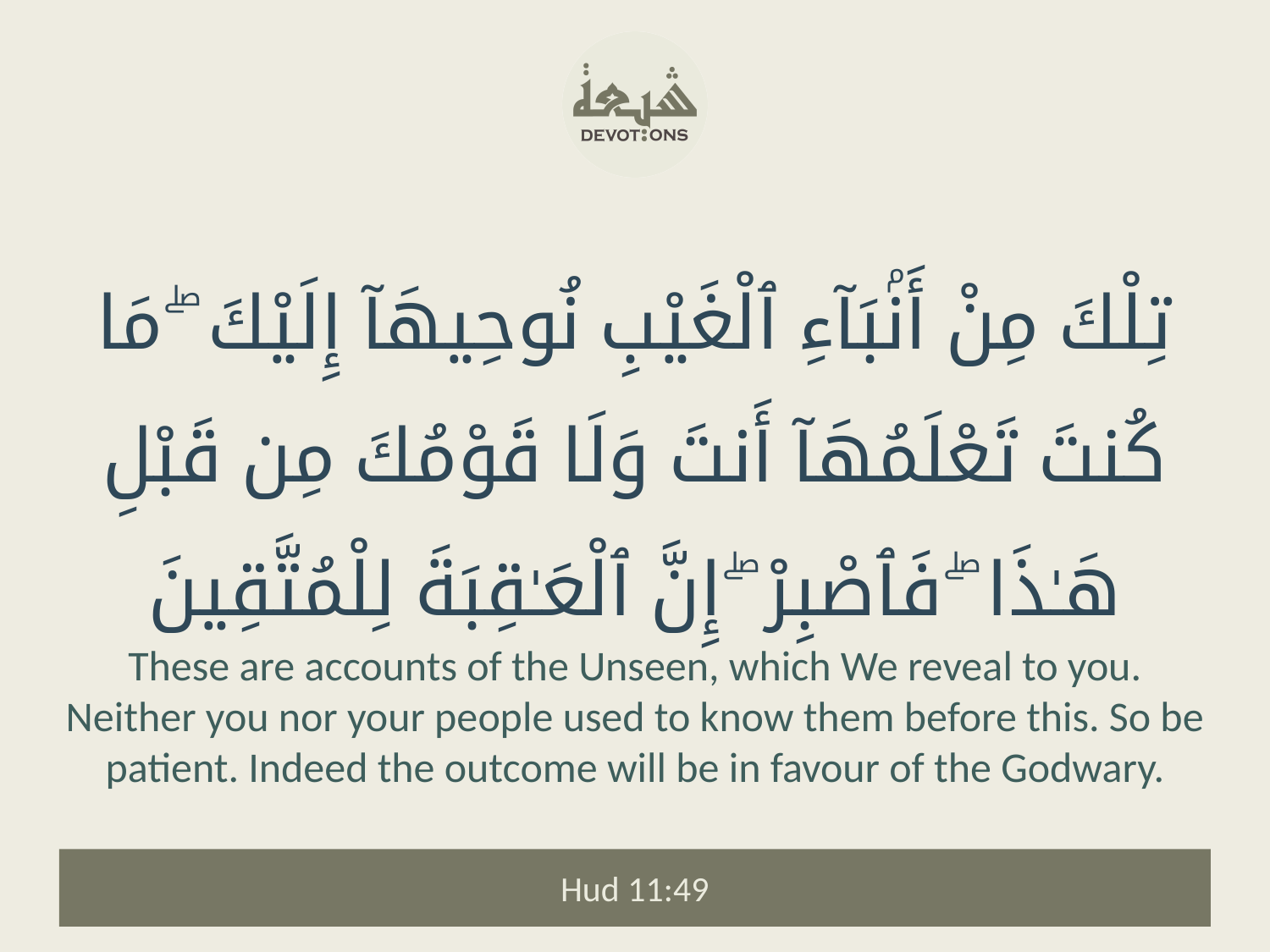

تِلْكَ مِنْ أَنۢبَآءِ ٱلْغَيْبِ نُوحِيهَآ إِلَيْكَ ۖ مَا كُنتَ تَعْلَمُهَآ أَنتَ وَلَا قَوْمُكَ مِن قَبْلِ هَـٰذَا ۖ فَٱصْبِرْ ۖ إِنَّ ٱلْعَـٰقِبَةَ لِلْمُتَّقِينَ
These are accounts of the Unseen, which We reveal to you. Neither you nor your people used to know them before this. So be patient. Indeed the outcome will be in favour of the Godwary.
Hud 11:49